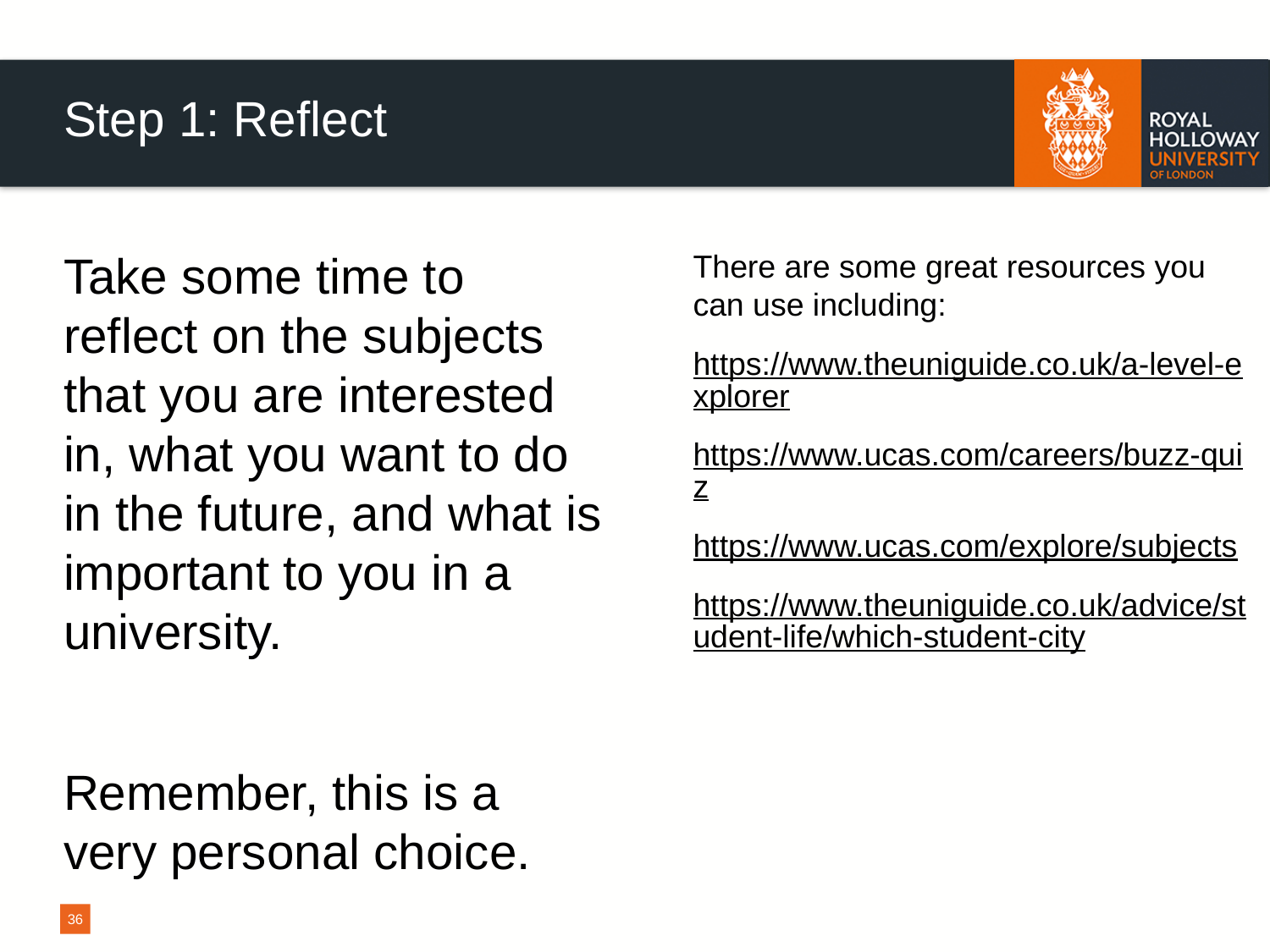

# Step 1: Reflect
Take some time to reflect on the subjects that you are interested in, what you want to do in the future, and what is important to you in a university.

Remember, this is a very personal choice.

There are some great resources you can use including:
https://www.theuniguide.co.uk/a-level-explorer
https://www.ucas.com/careers/buzz-quiz
https://www.ucas.com/explore/subjects
https://www.theuniguide.co.uk/advice/student-life/which-student-city